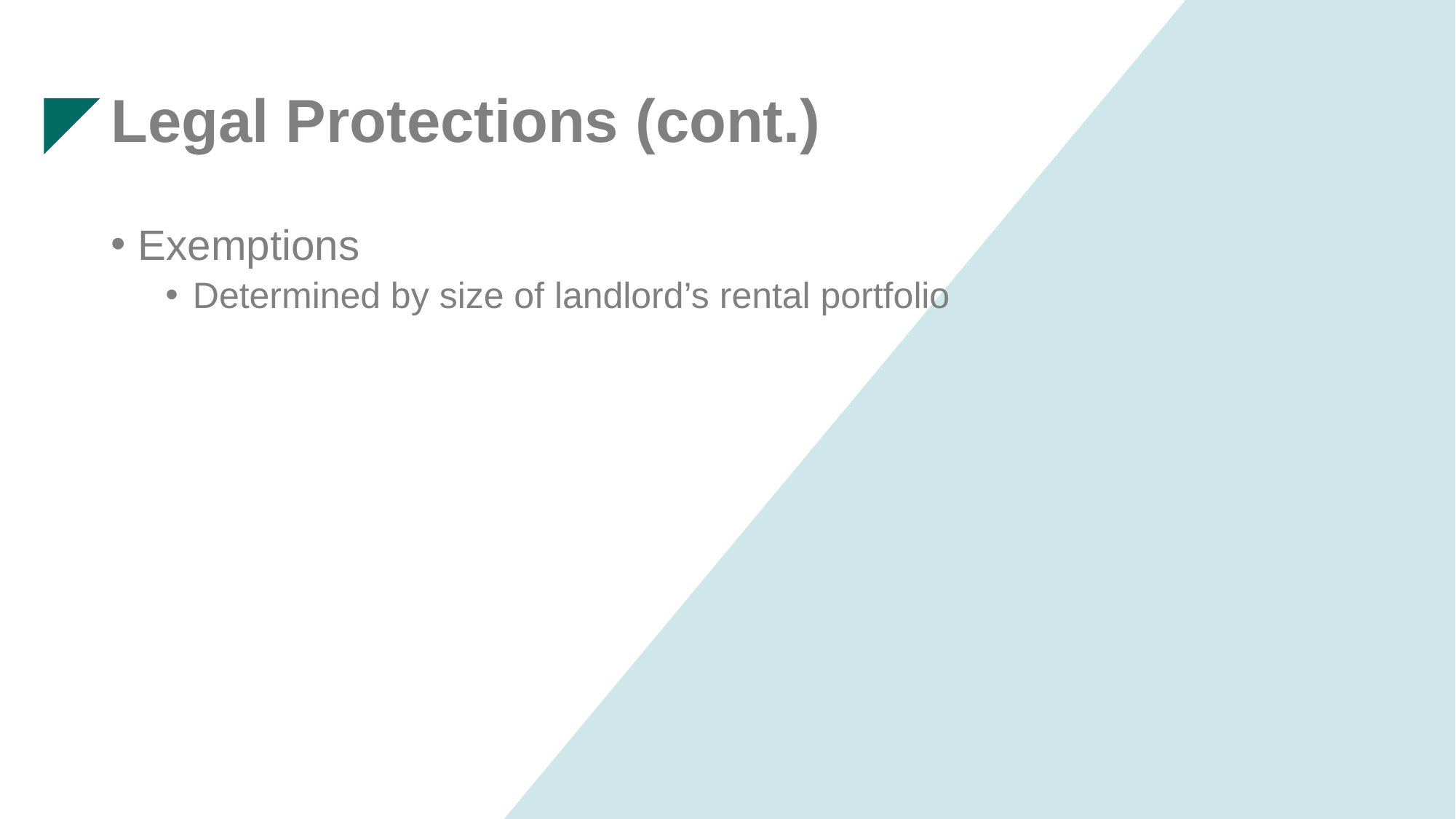

# Legal Protections (cont.)
Exemptions
Determined by size of landlord’s rental portfolio